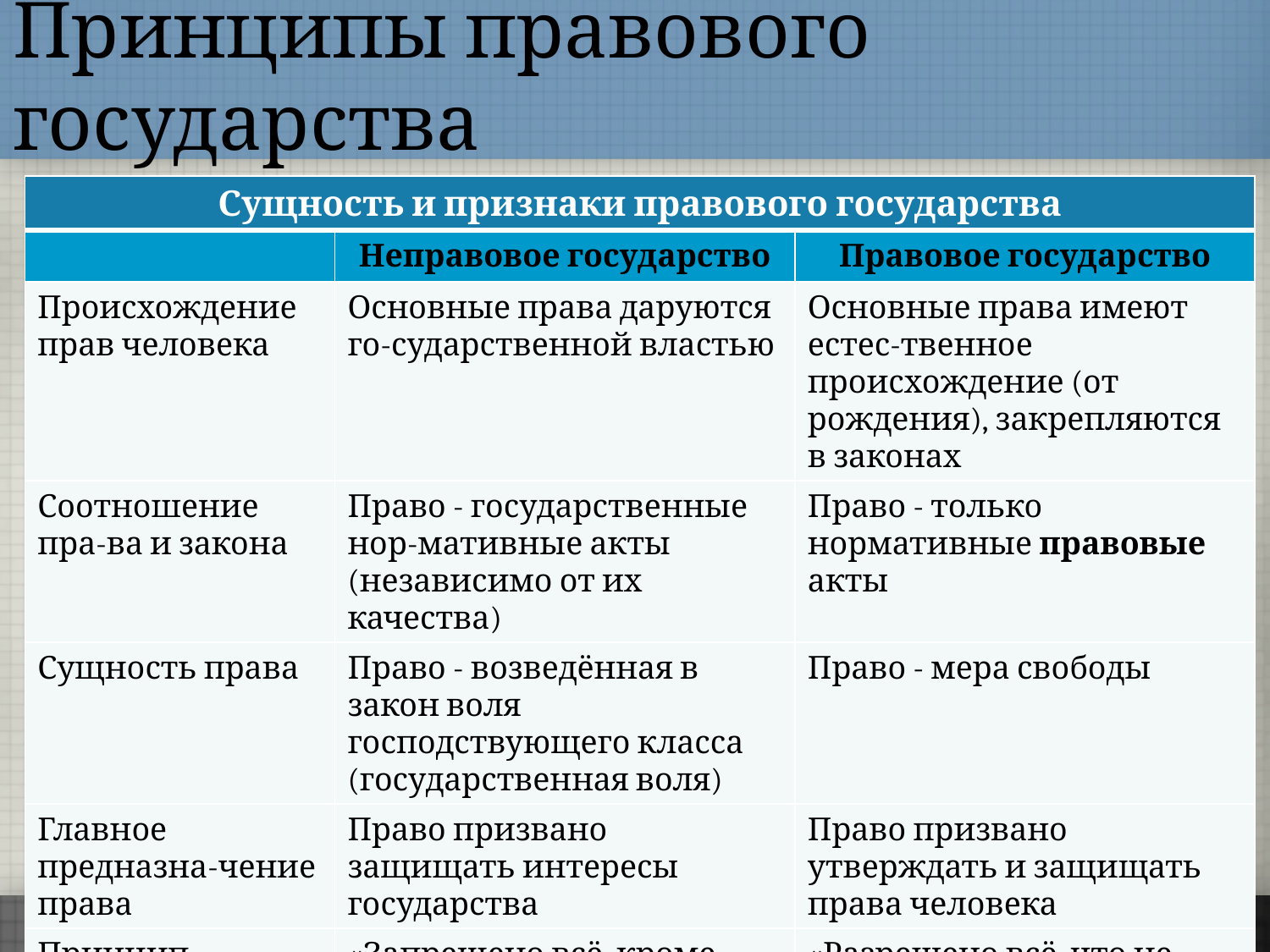

# Принципы правового государства
| Сущность и признаки правового государства |  |  |
| --- | --- | --- |
|  | Неправовое государство | Правовое государство |
| Происхождение прав человека | Основные права даруются го-сударственной властью | Основные права имеют естес-твенное происхождение (от рождения), закрепляются в законах |
| Соотношение пра-ва и закона | Право - государственные нор-мативные акты (независимо от их качества) | Право - только нормативные правовые акты |
| Сущность права | Право - возведённая в закон воля господствующего класса (государственная воля) | Право - мера свободы |
| Главное предназна-чение права | Право призвано защищать интересы государства | Право призвано утверждать и защищать права человека |
| Принцип правово-го регулирования | «Запрещено всё, кроме офи-циально разрешённого» | «Разрешено всё, что не запре-щено законом» |